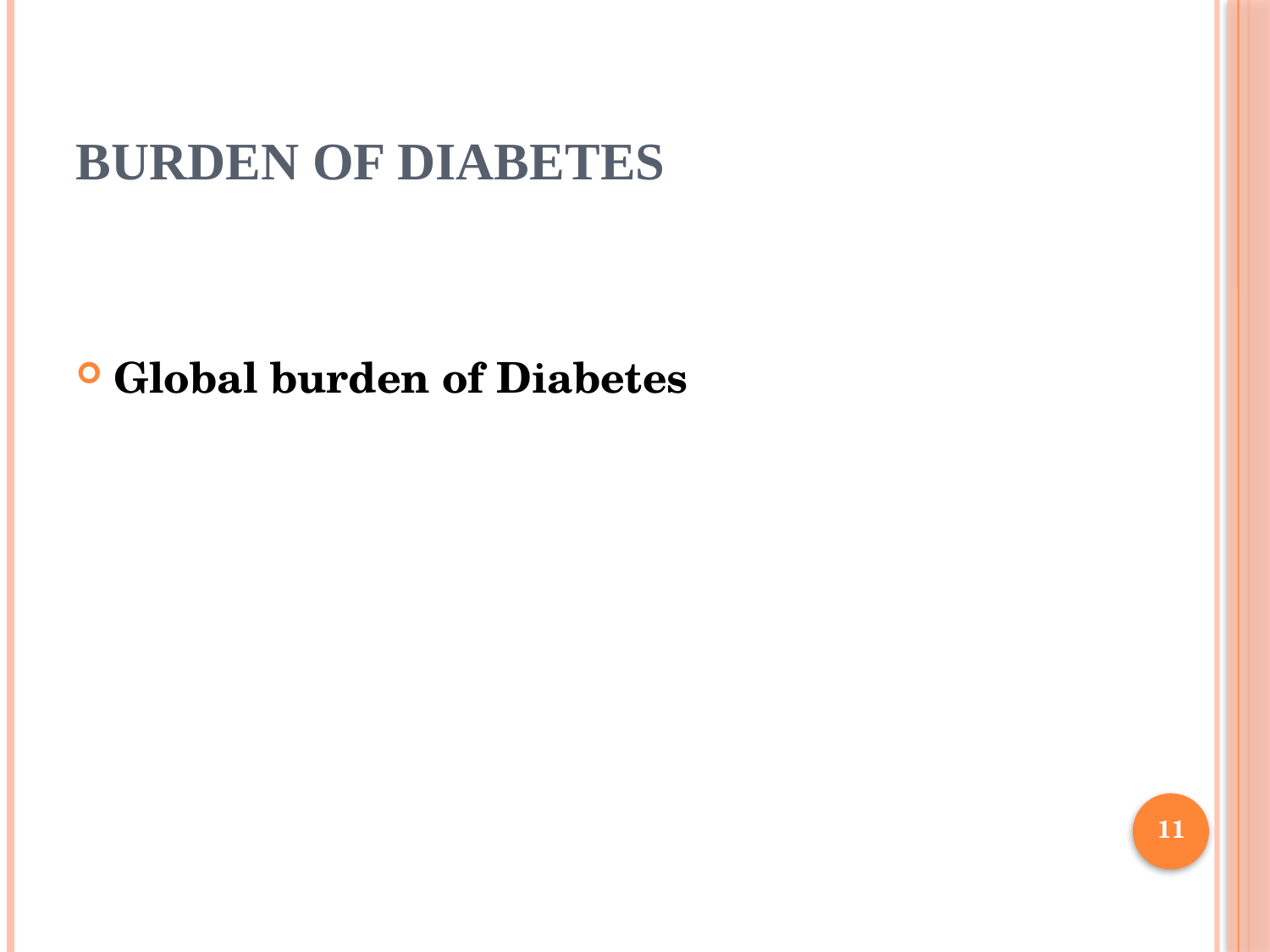

# Burden of diabetes

Global burden of Diabetes
11